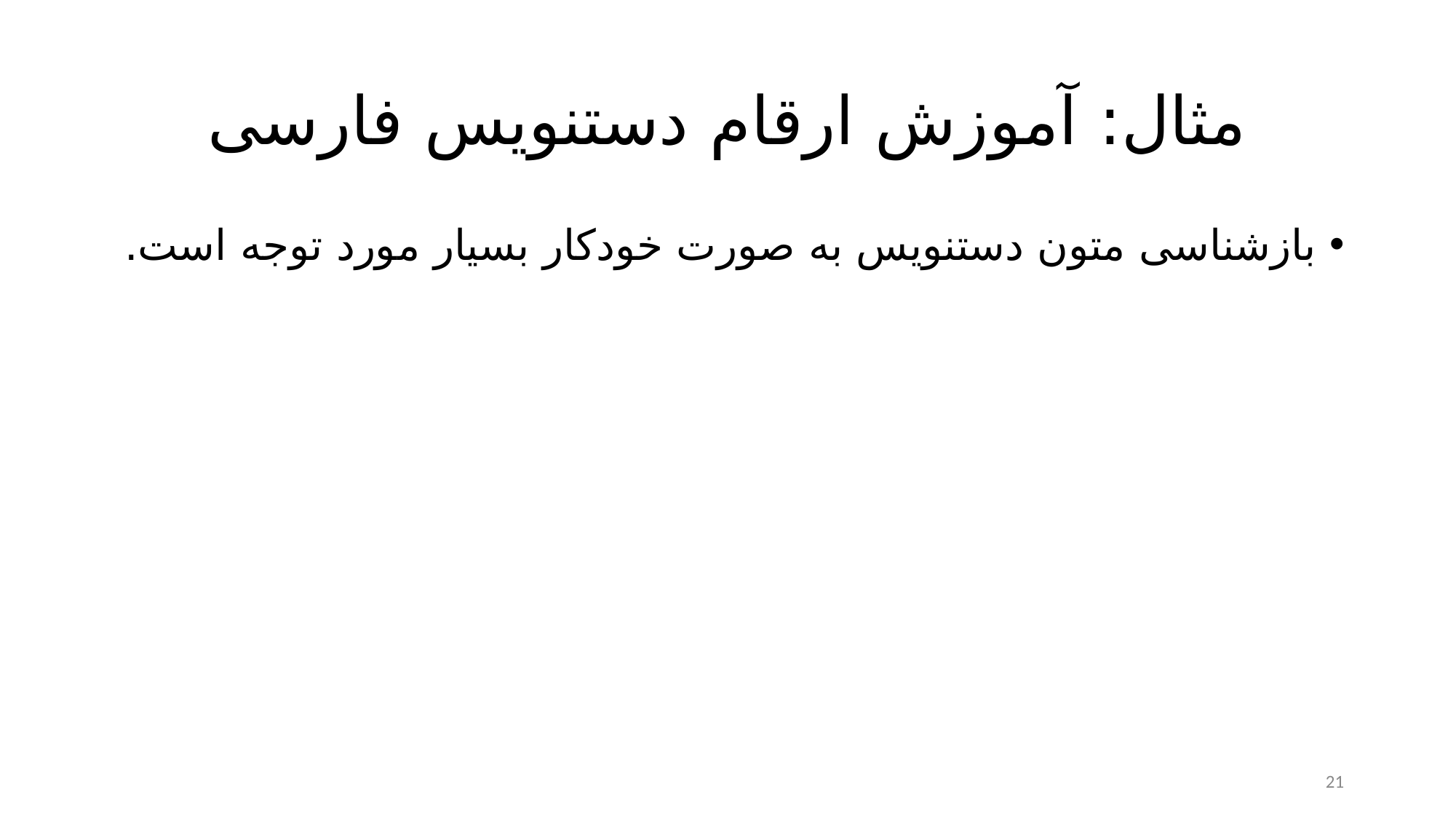

# مثال: آموزش ارقام دستنويس فارسی
بازشناسی متون دستنويس به صورت خودکار بسيار مورد توجه است.
21